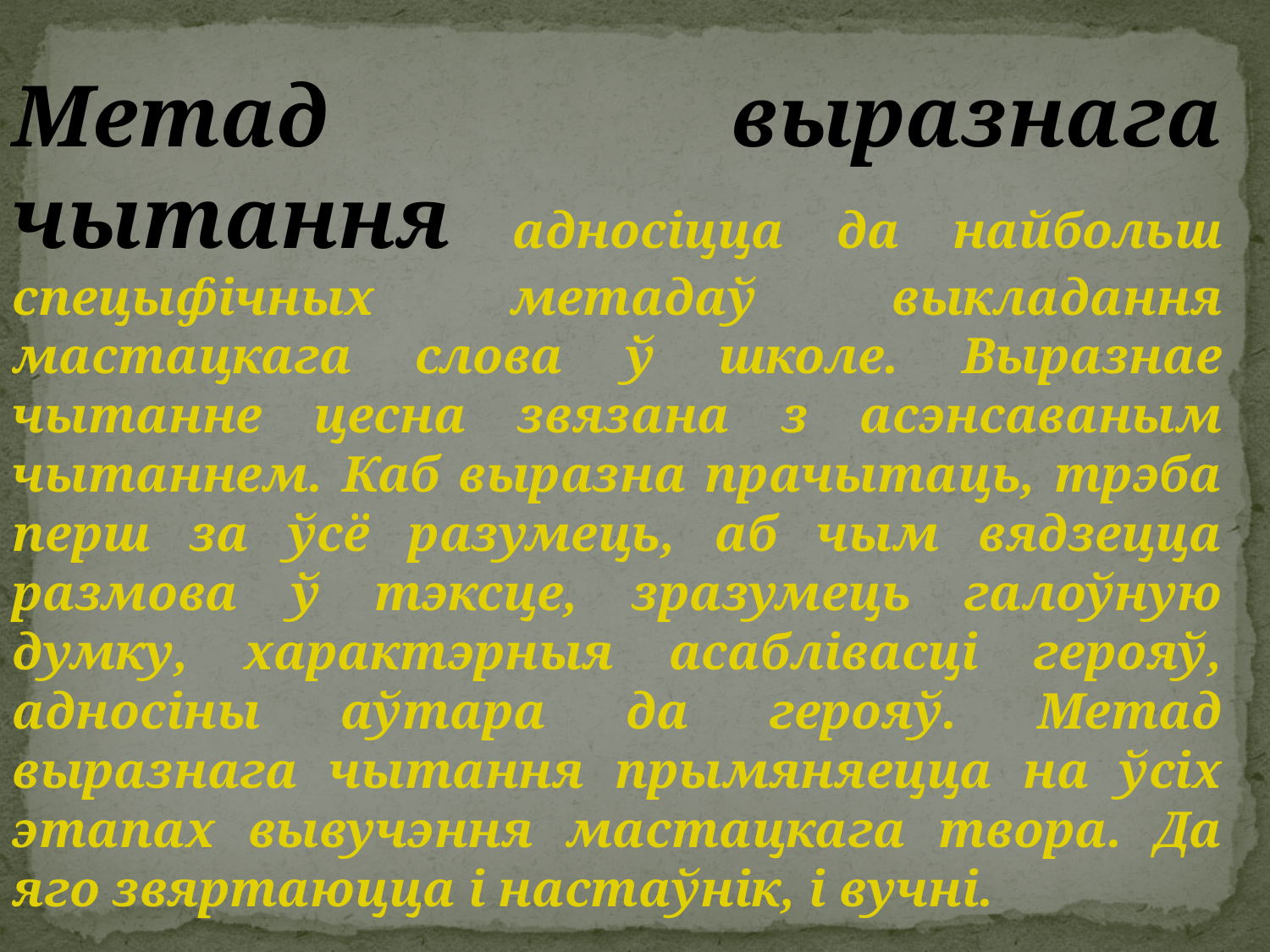

#
Метад выразнага чытання адносіцца да найбольш спецыфічных метадаў выкладання мастацкага слова ў школе. Выразнае чытанне цесна звязана з асэнсаваным чытаннем. Каб выразна прачытаць, трэба перш за ўсё разумець, аб чым вядзецца размова ў тэксце, зразумець галоўную думку, характэрныя асаблівасці герояў, адносіны аўтара да герояў. Метад выразнага чытання прымяняецца на ўсіх этапах вывучэння мастацкага твора. Да яго звяртаюцца і настаўнік, і вучні.